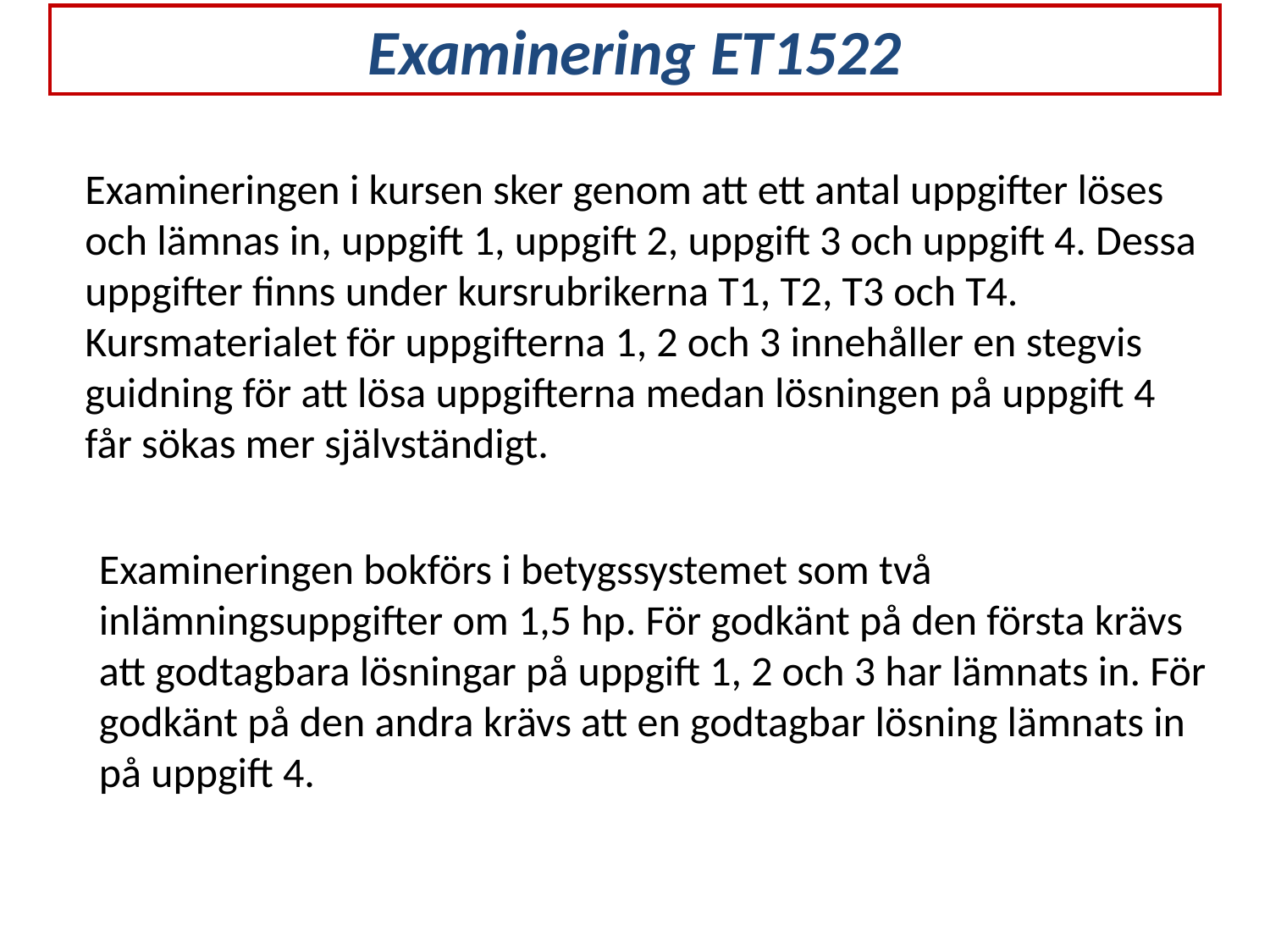

Examinering ET1522
	Examineringen i kursen sker genom att ett antal uppgifter löses och lämnas in, uppgift 1, uppgift 2, uppgift 3 och uppgift 4. Dessa uppgifter finns under kursrubrikerna T1, T2, T3 och T4.          Kursmaterialet för uppgifterna 1, 2 och 3 innehåller en stegvis guidning för att lösa uppgifterna medan lösningen på uppgift 4 får sökas mer självständigt.
	Examineringen bokförs i betygssystemet som två inlämningsuppgifter om 1,5 hp. För godkänt på den första krävs att godtagbara lösningar på uppgift 1, 2 och 3 har lämnats in. För godkänt på den andra krävs att en godtagbar lösning lämnats in på uppgift 4.